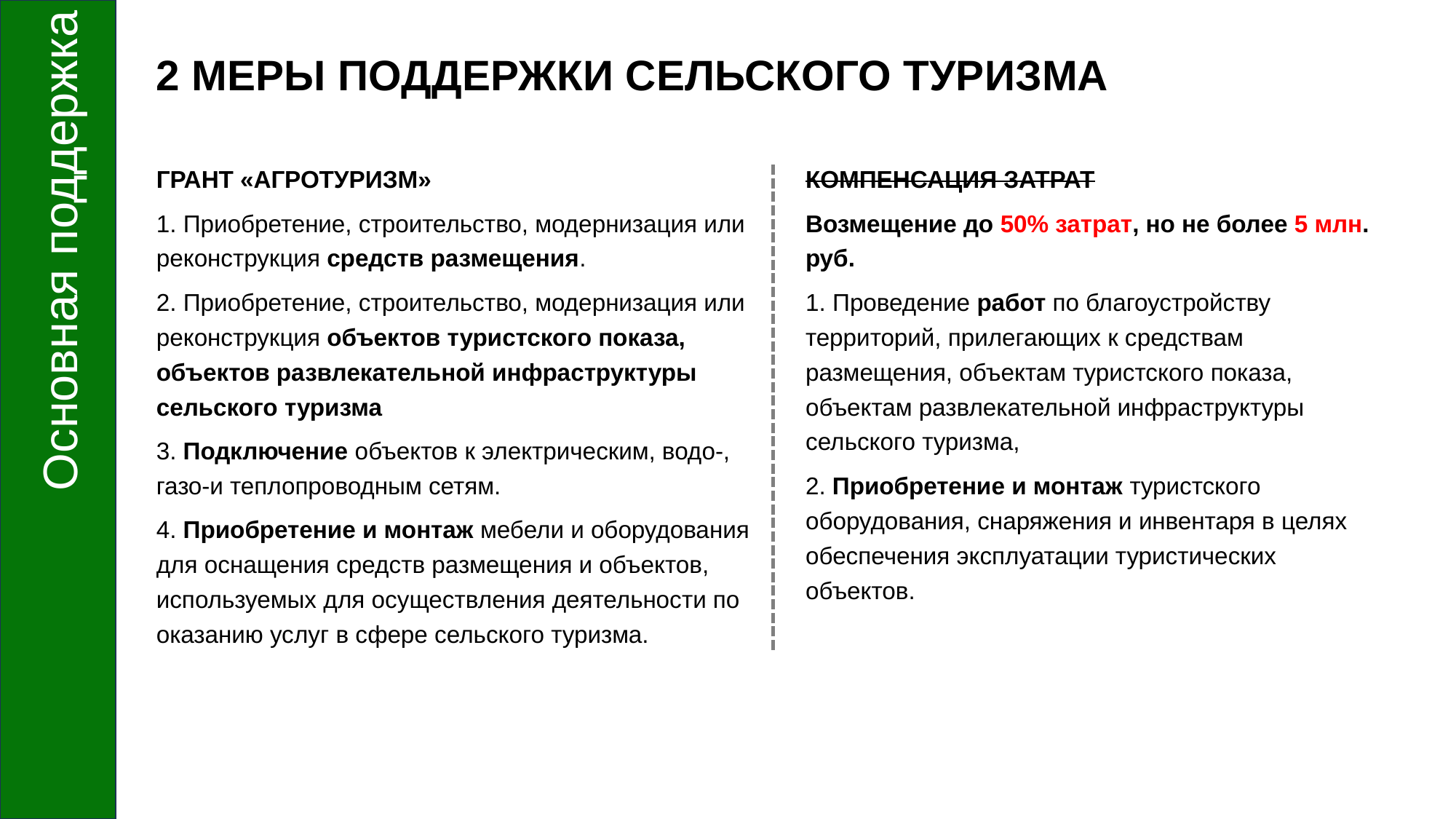

Основная поддержка
# 2 МЕРЫ ПОДДЕРЖКИ СЕЛЬСКОГО ТУРИЗМА
ГРАНТ «АГРОТУРИЗМ»
1. Приобретение, строительство, модернизация или реконструкция средств размещения.
2. Приобретение, строительство, модернизация или реконструкция объектов туристского показа, объектов развлекательной инфраструктуры сельского туризма
3. Подключение объектов к электрическим, водо-, газо-и теплопроводным сетям.
4. Приобретение и монтаж мебели и оборудования для оснащения средств размещения и объектов, используемых для осуществления деятельности по оказанию услуг в сфере сельского туризма.

КОМПЕНСАЦИЯ ЗАТРАТ
Возмещение до 50% затрат, но не более 5 млн. руб.
1. Проведение работ по благоустройству территорий, прилегающих к средствам размещения, объектам туристского показа, объектам развлекательной инфраструктуры сельского туризма,
2. Приобретение и монтаж туристского оборудования, снаряжения и инвентаря в целях обеспечения эксплуатации туристических объектов.